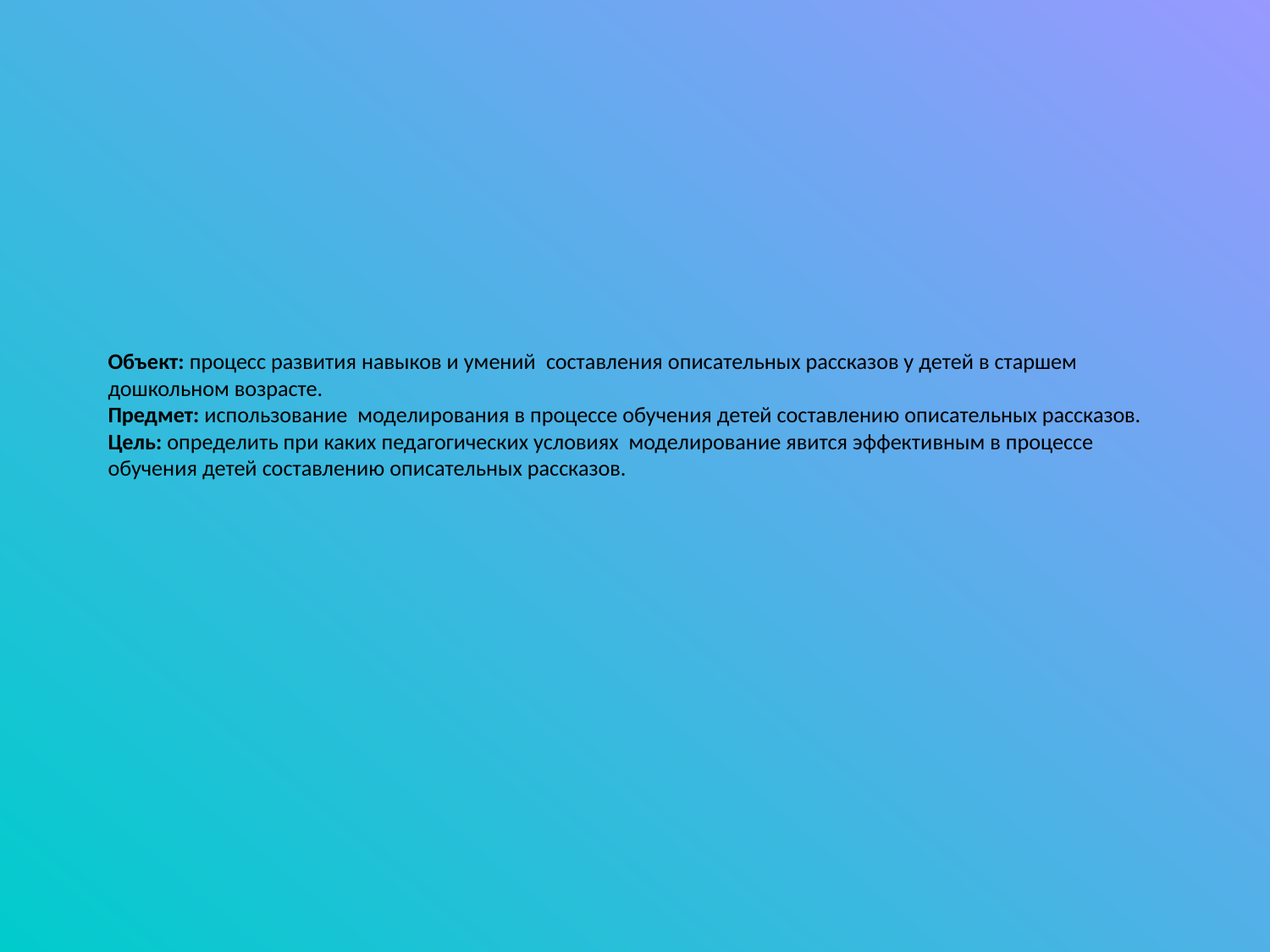

# Объект: процесс развития навыков и умений  составления описательных рассказов у детей в старшем дошкольном возрасте. Предмет: использование  моделирования в процессе обучения детей составлению описательных рассказов. Цель: определить при каких педагогических условиях  моделирование явится эффективным в процессе обучения детей составлению описательных рассказов.